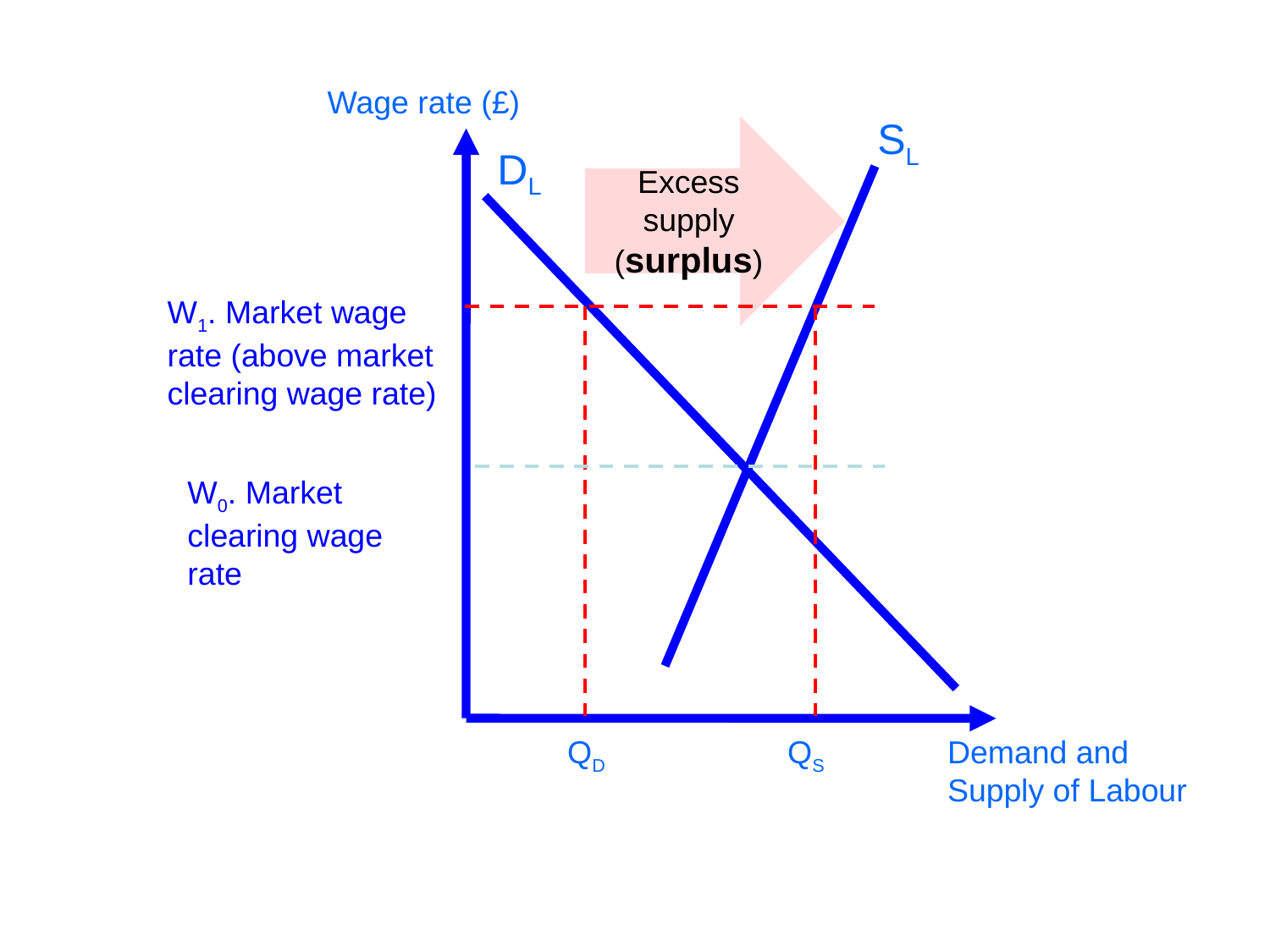

Wage rate (£)
SL
Excess supply (surplus)

DL

W1. Market wage rate (above market clearing wage rate)
W0. Market clearing wage rate

QD
QS
Demand and Supply of Labour